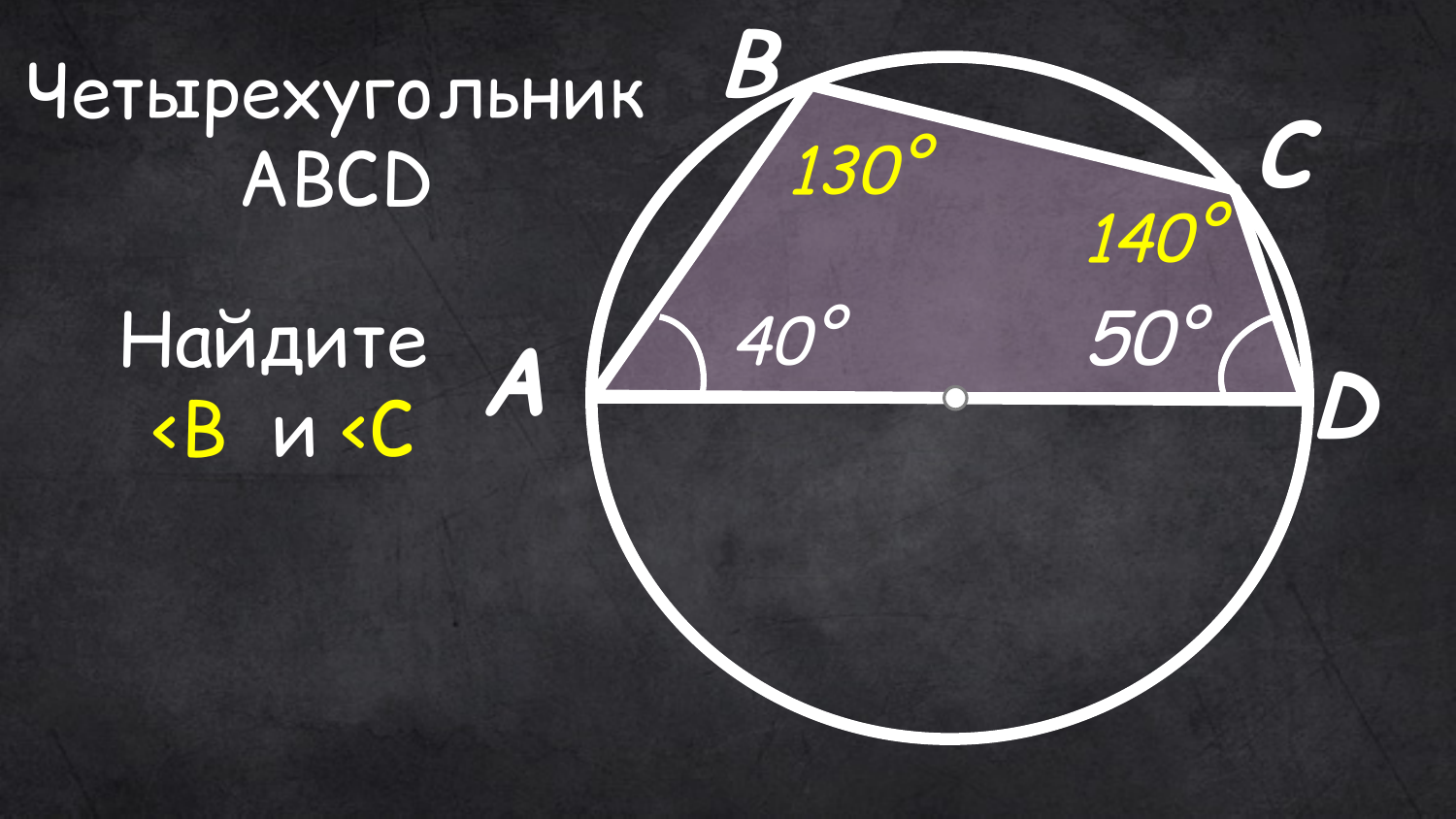

B
# Четырехугольник ABCD

С
130°
140°
Найдите
 <B  и <C
40°
50°

А
D